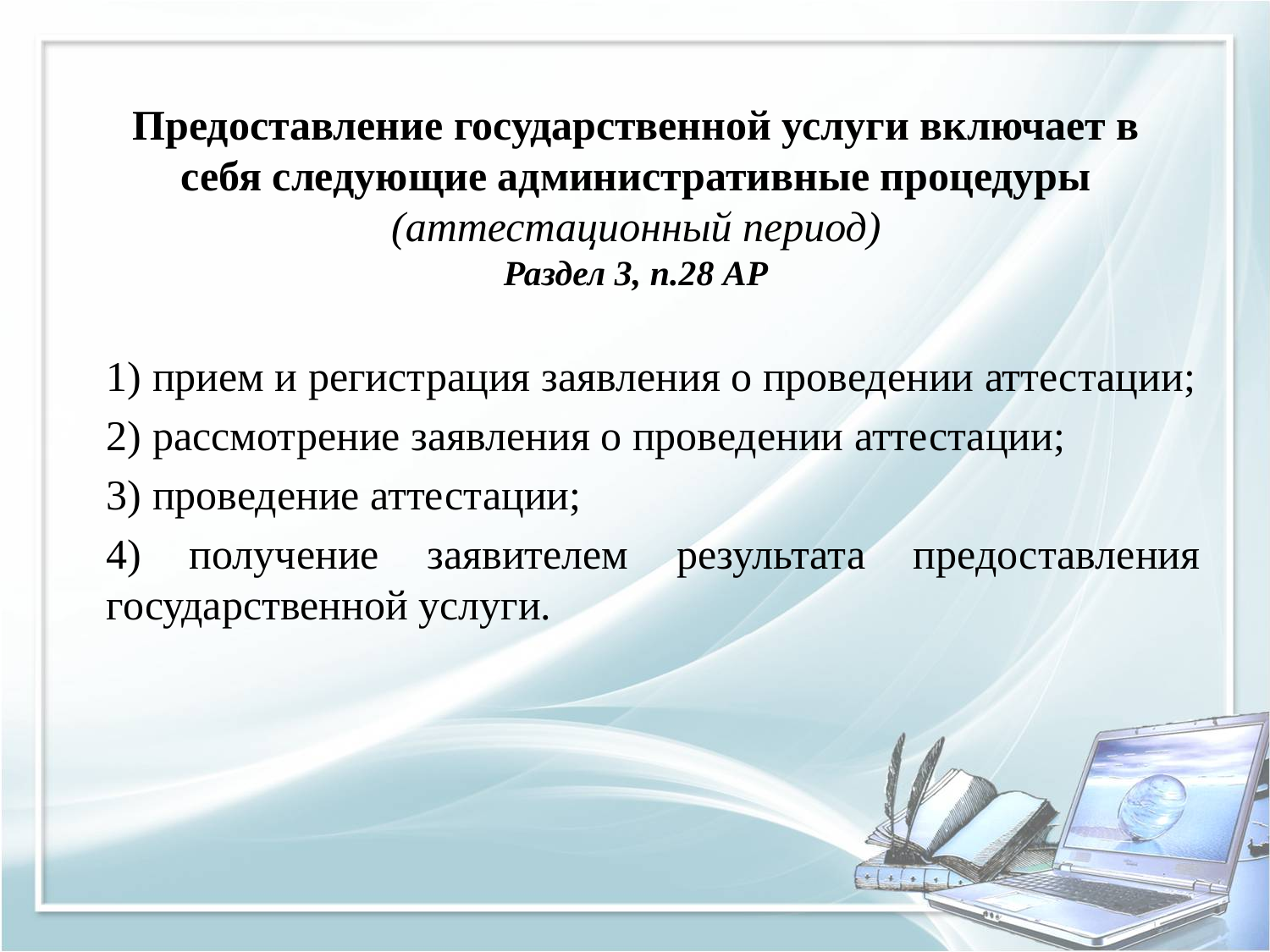

# Предоставление государственной услуги включает в себя следующие административные процедуры (аттестационный период) Раздел 3, п.28 АР

1) прием и регистрация заявления о проведении аттестации;
2) рассмотрение заявления о проведении аттестации;
3) проведение аттестации;
4) получение заявителем результата предоставления государственной услуги.